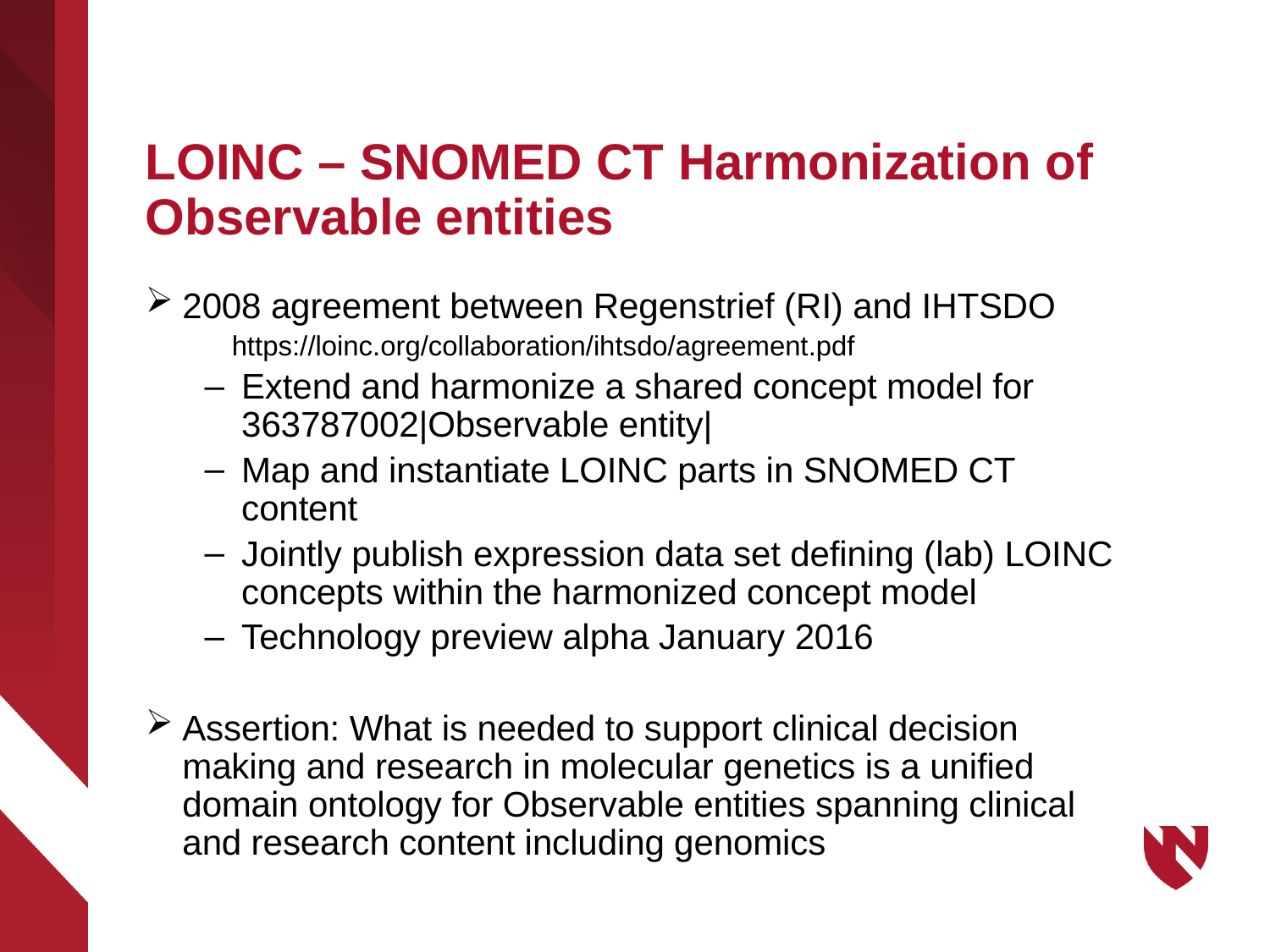

# LOINC – SNOMED CT Harmonization of    Observable entities
2008 agreement between Regenstrief (RI) and IHTSDO
           https://loinc.org/collaboration/ihtsdo/agreement.pdf
Extend and harmonize a shared concept model for 363787002|Observable entity|
Map and instantiate LOINC parts in SNOMED CT content
Jointly publish expression data set defining (lab) LOINC concepts within the harmonized concept model
Technology preview alpha January 2016

Assertion: What is needed to support clinical decision making and research in molecular genetics is a unified domain ontology for Observable entities spanning clinical and research content including genomics